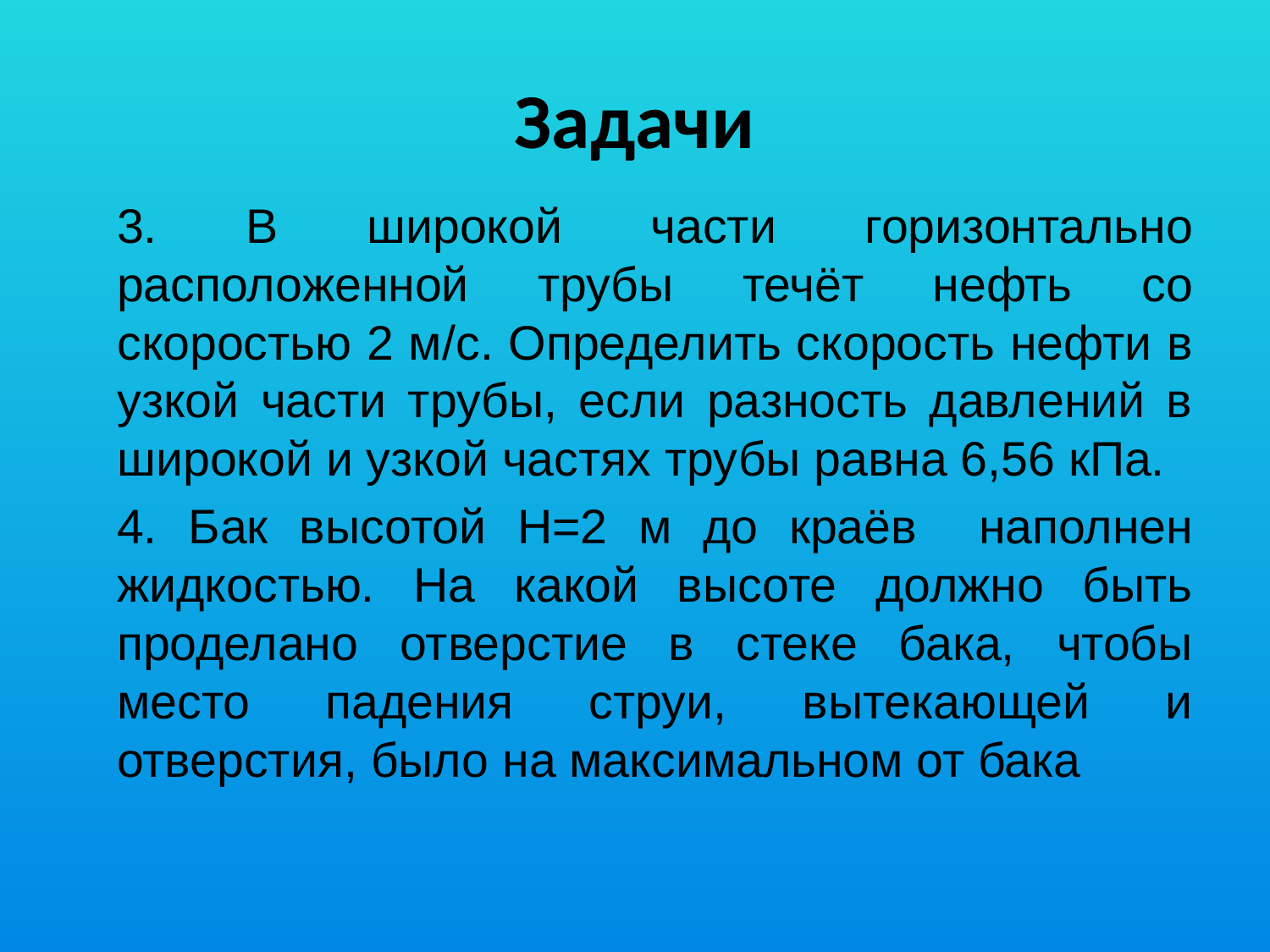

# Задачи
	3. В широкой части горизонтально расположенной трубы течёт нефть со скоростью 2 м/с. Определить скорость нефти в узкой части трубы, если разность давлений в широкой и узкой частях трубы равна 6,56 кПа.
	4. Бак высотой Н=2 м до краёв  наполнен жидкостью. На какой высоте должно быть проделано отверстие в стеке бака, чтобы место падения струи, вытекающей и отверстия, было на максимальном от бака